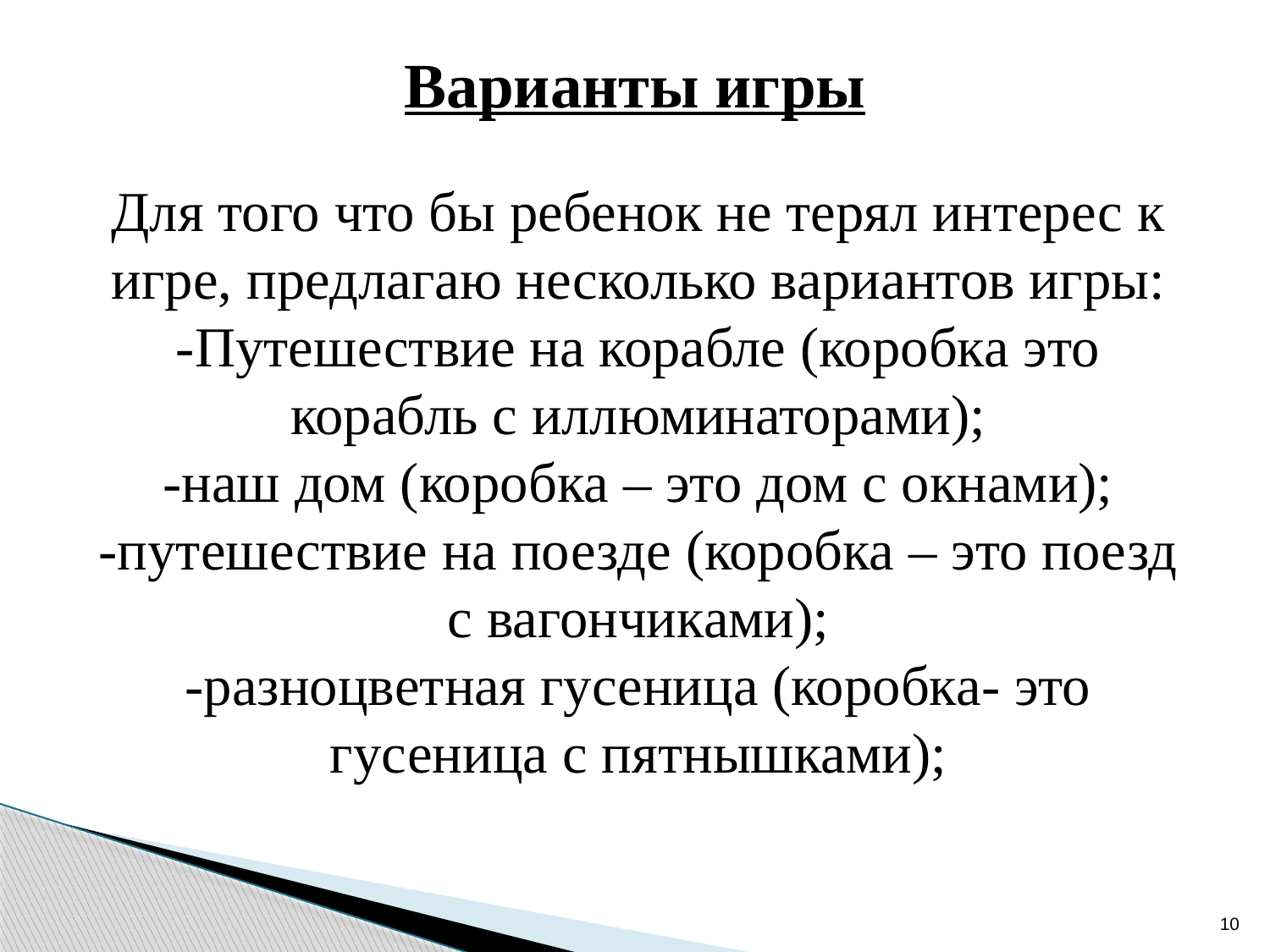

# Варианты игры
Для того что бы ребенок не терял интерес к игре, предлагаю несколько вариантов игры:
-Путешествие на корабле (коробка это корабль с иллюминаторами);
-наш дом (коробка – это дом с окнами);
-путешествие на поезде (коробка – это поезд с вагончиками);
-разноцветная гусеница (коробка- это гусеница с пятнышками);

10